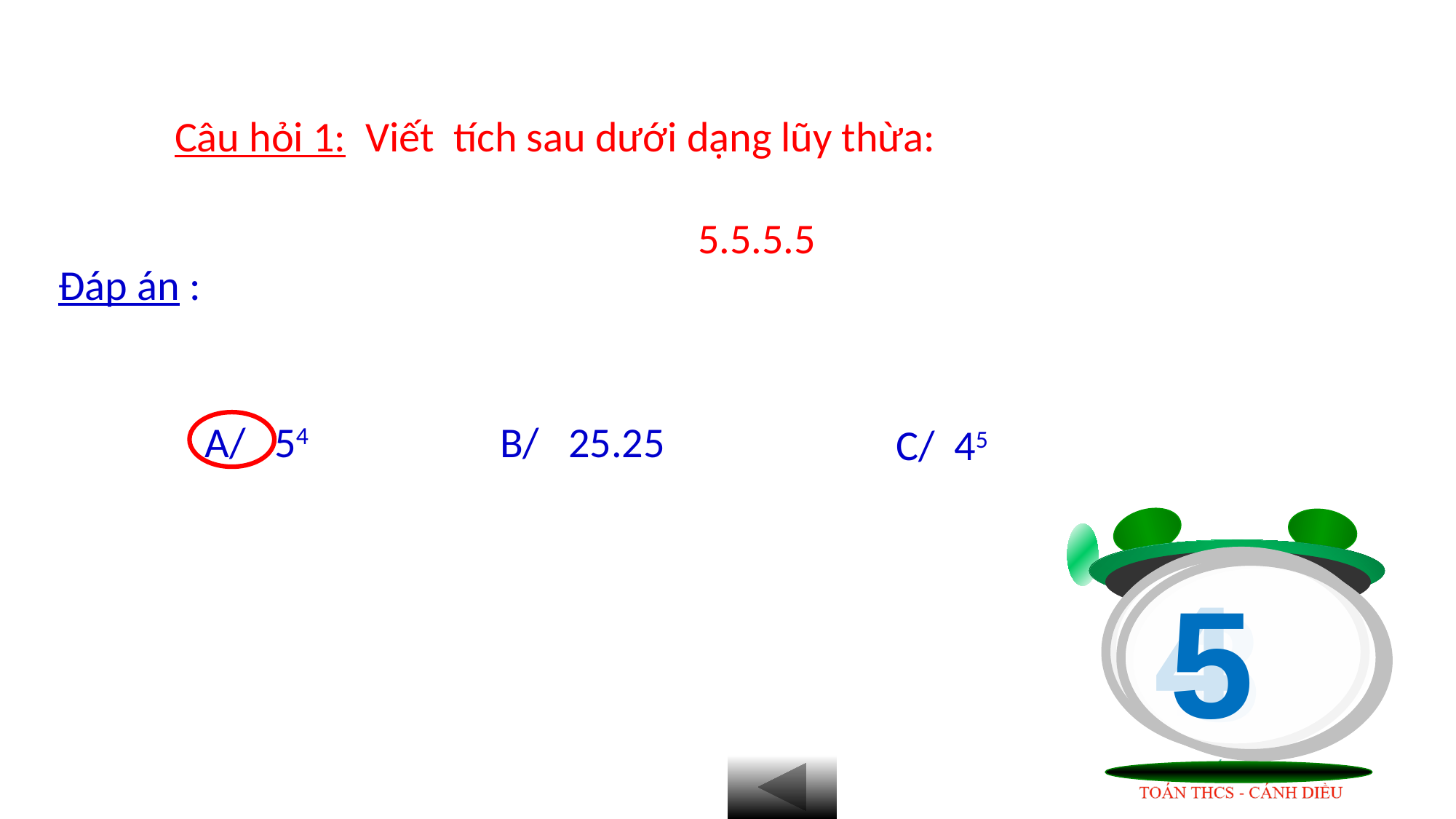

Câu hỏi 1:  Viết  tích sau dưới dạng lũy thừa:

 5.5.5.5

Đáp án :
A/   54
B/   25.25

C/  45

1
HÕt
giê

4

2
5

3